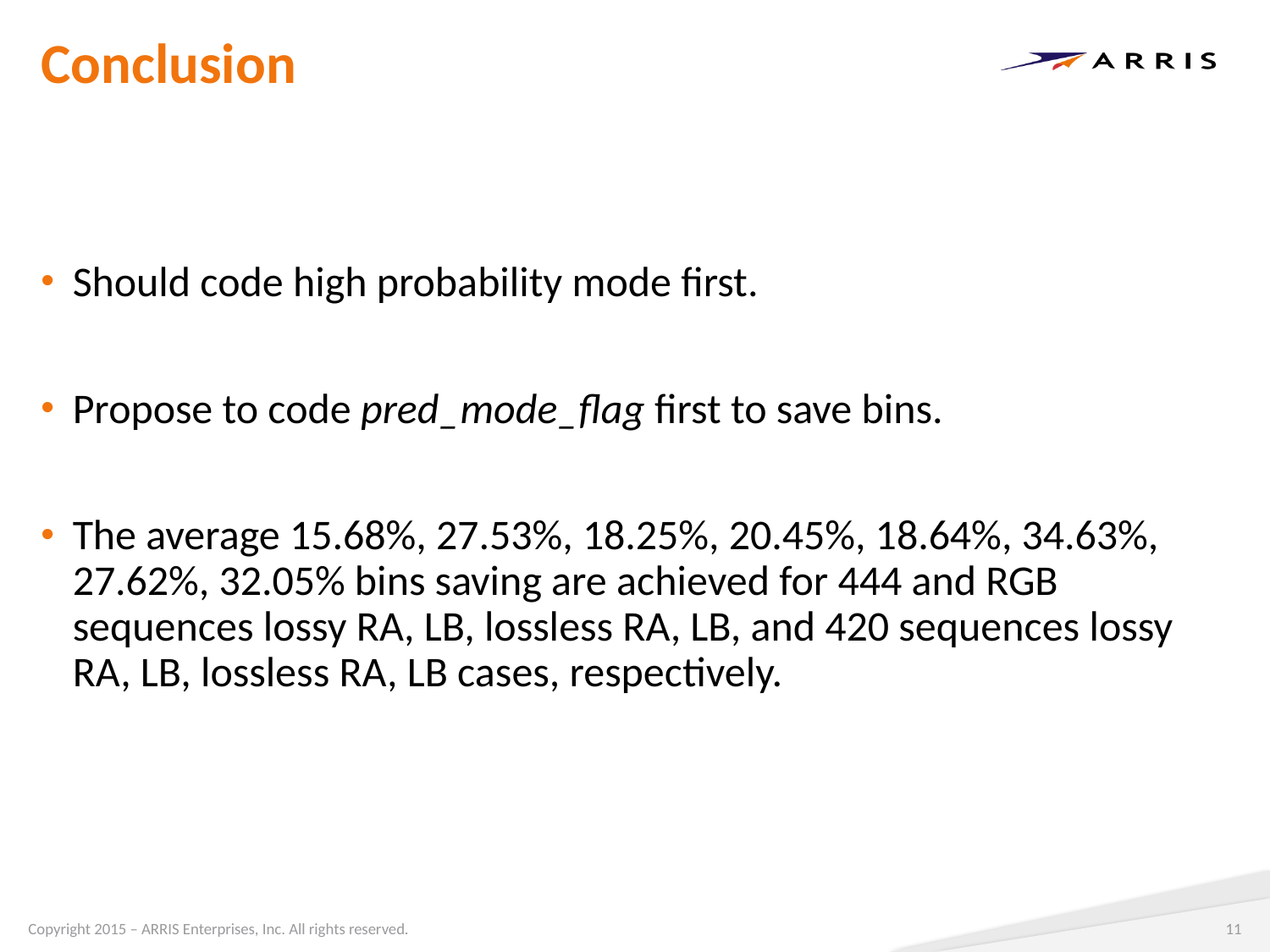

# Conclusion

Should code high probability mode first.

Propose to code pred_mode_flag first to save bins.

The average 15.68%, 27.53%, 18.25%, 20.45%, 18.64%, 34.63%, 27.62%, 32.05% bins saving are achieved for 444 and RGB sequences lossy RA, LB, lossless RA, LB, and 420 sequences lossy RA, LB, lossless RA, LB cases, respectively.

11